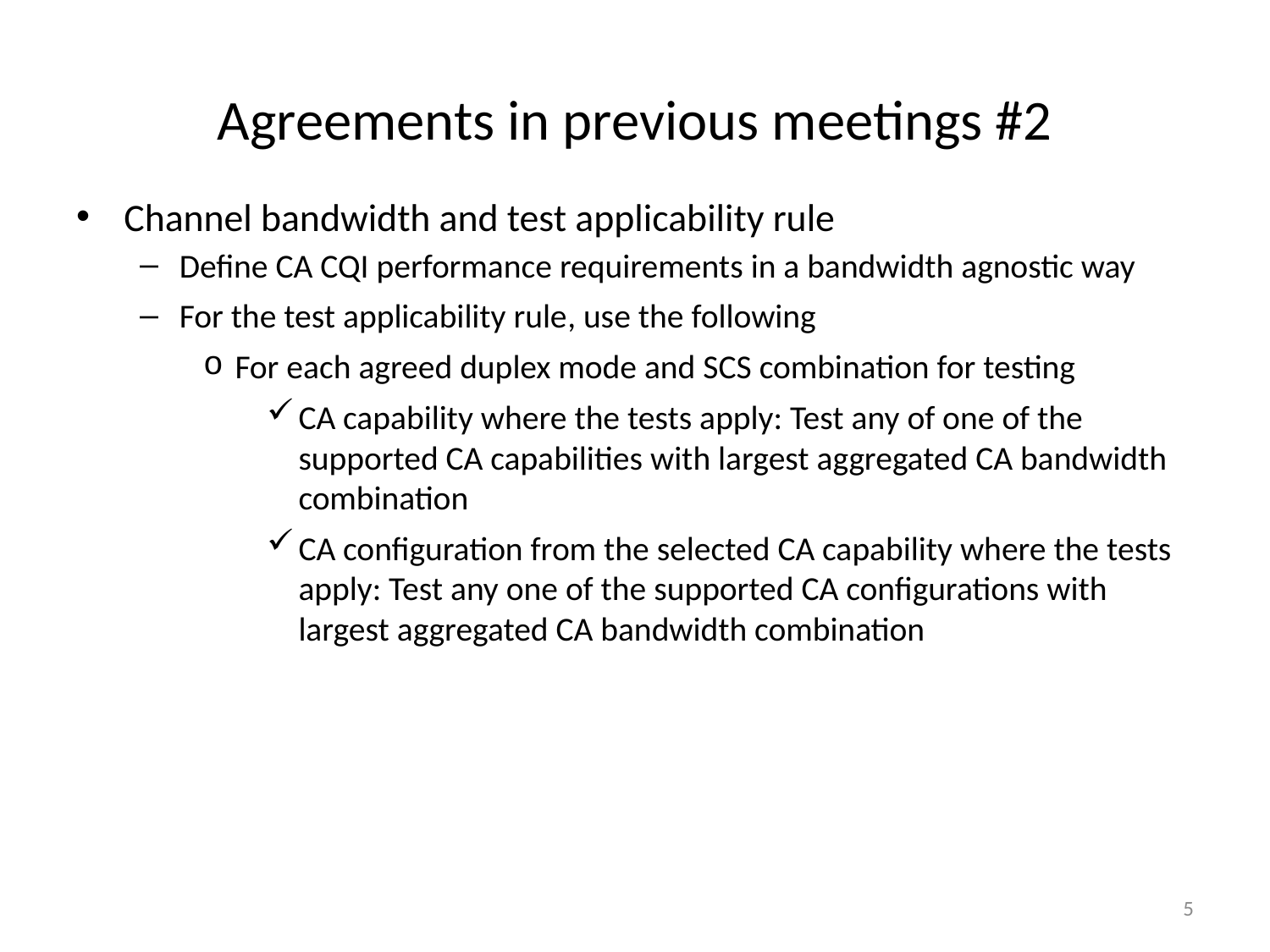

# Agreements in previous meetings #2
Channel bandwidth and test applicability rule
Define CA CQI performance requirements in a bandwidth agnostic way
For the test applicability rule, use the following
For each agreed duplex mode and SCS combination for testing
CA capability where the tests apply: Test any of one of the supported CA capabilities with largest aggregated CA bandwidth combination
CA configuration from the selected CA capability where the tests apply: Test any one of the supported CA configurations with largest aggregated CA bandwidth combination
5